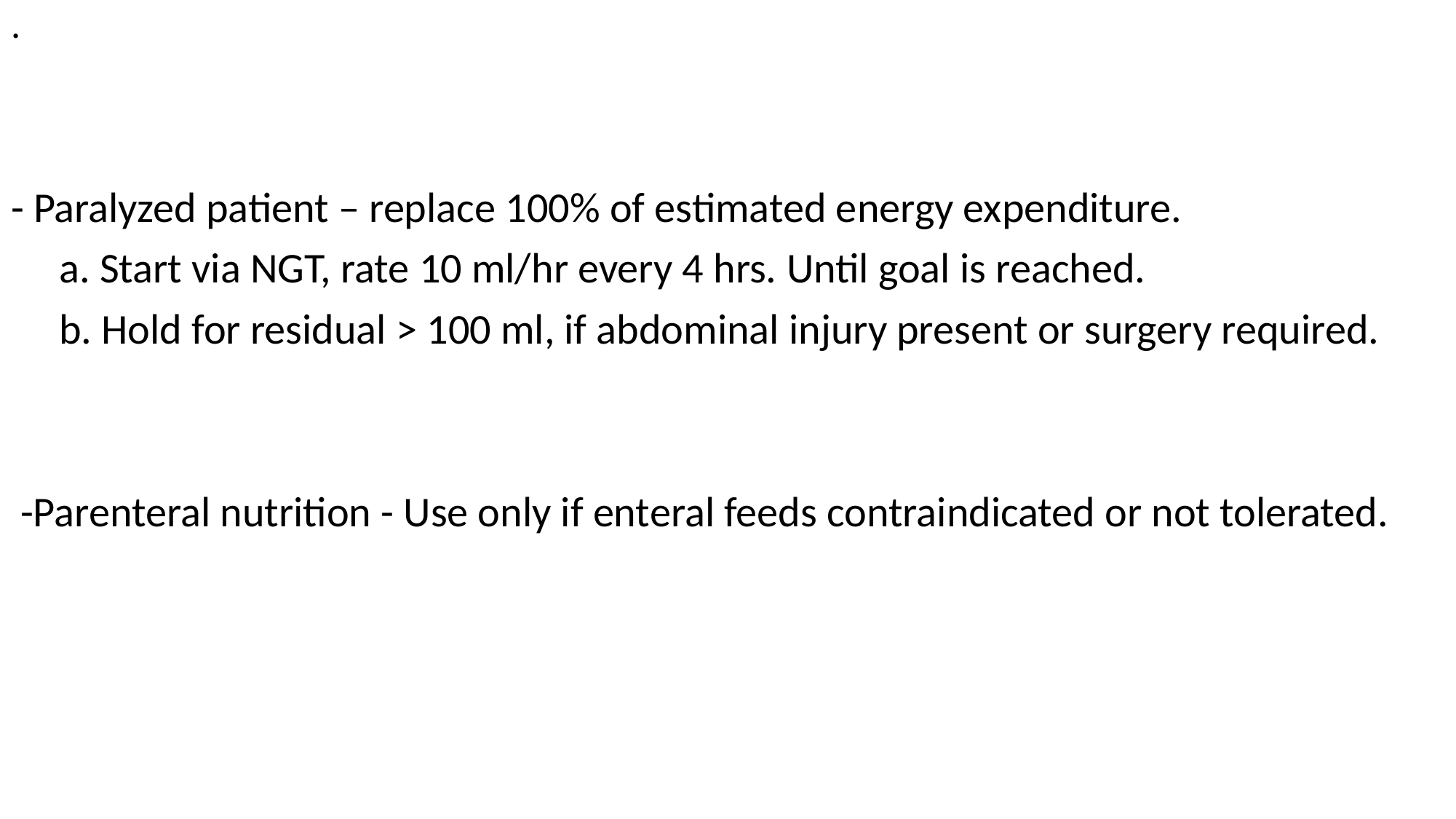

# .

- Paralyzed patient – replace 100% of estimated energy expenditure.
     a. Start via NGT, rate 10 ml/hr every 4 hrs. Until goal is reached.
     b. Hold for residual > 100 ml, if abdominal injury present or surgery required.

 -Parenteral nutrition - Use only if enteral feeds contraindicated or not tolerated.